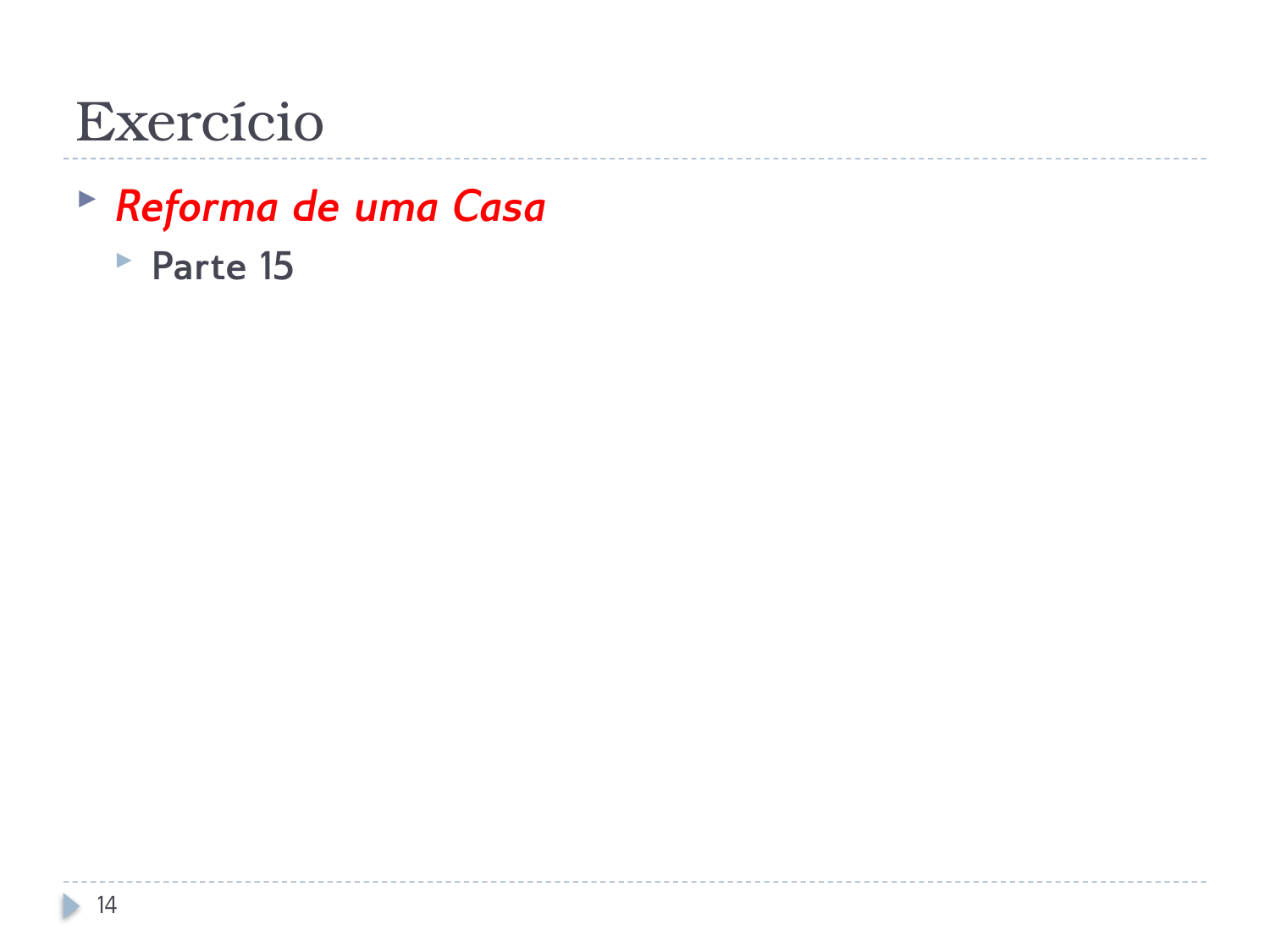

# Exercício
Reforma de uma Casa
Parte 15

14